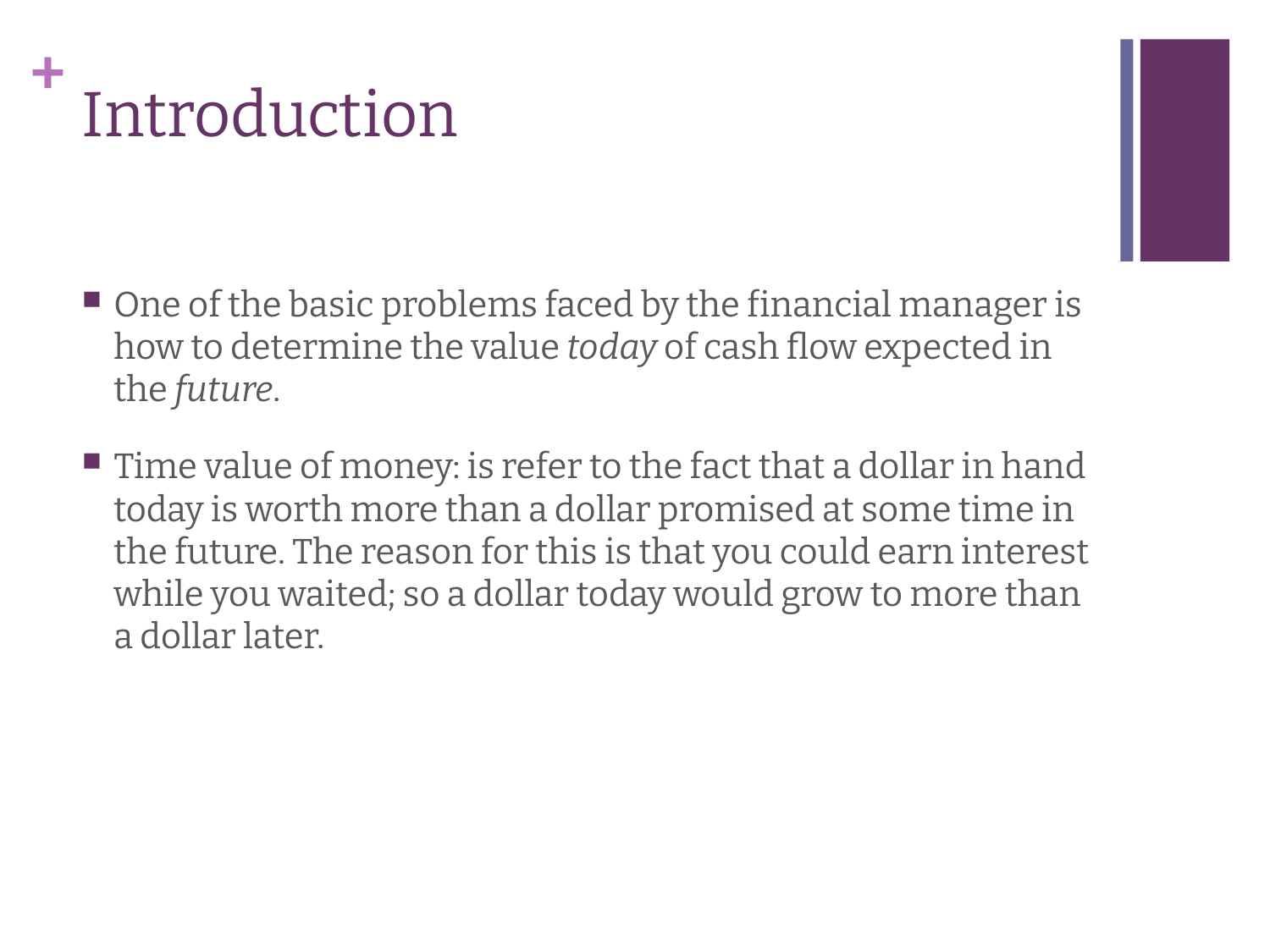

# Introduction
One of the basic problems faced by the financial manager is how to determine the value today of cash flow expected in the future.
Time value of money: is refer to the fact that a dollar in hand today is worth more than a dollar promised at some time in the future. The reason for this is that you could earn interest while you waited; so a dollar today would grow to more than a dollar later.